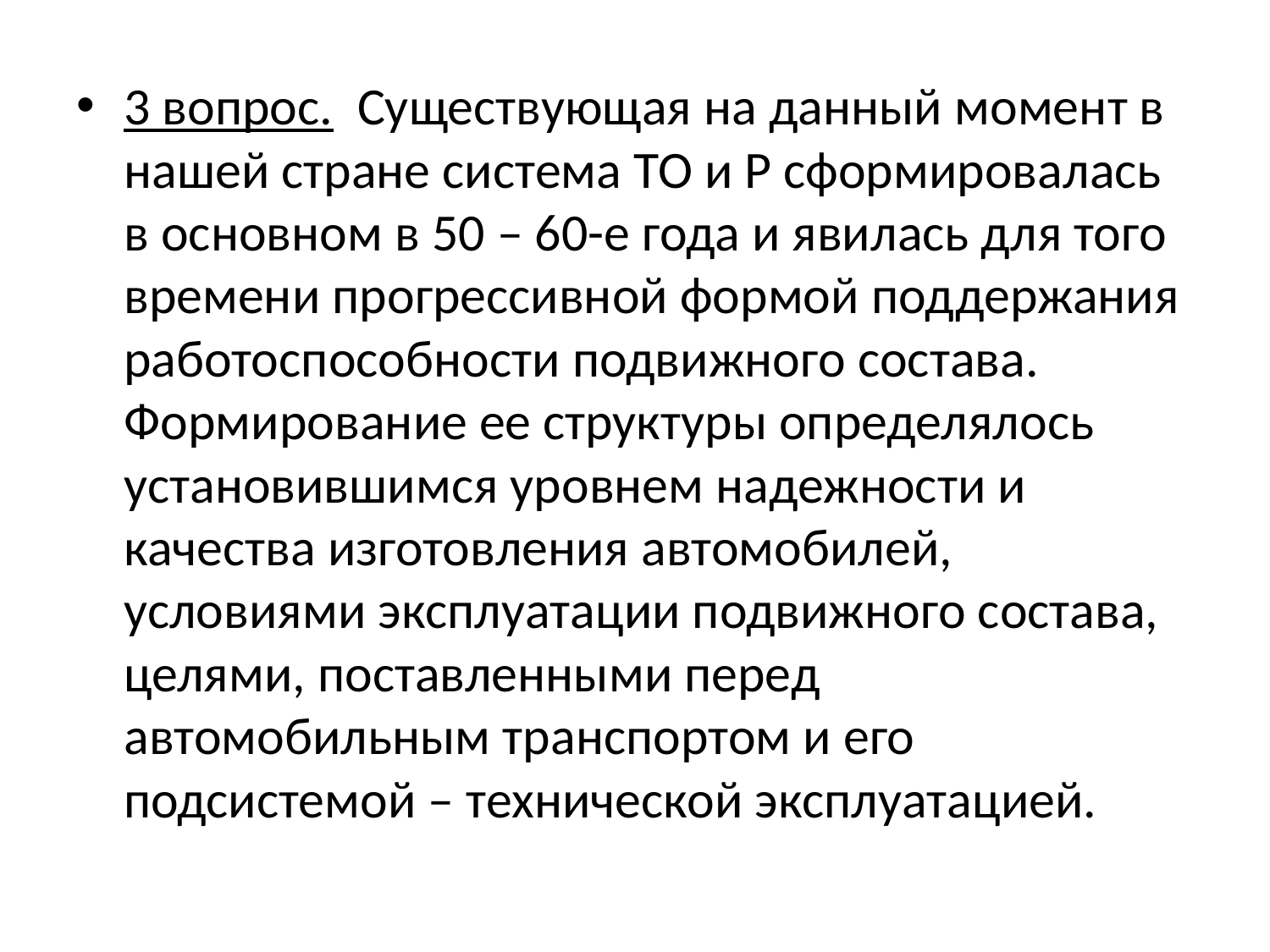

3 вопрос.  Существующая на данный момент в нашей стране система ТО и Р сформировалась в основном в 50 – 60-е года и явилась для того времени прогрессивной формой поддержания работоспособности подвижного состава. Формирование ее структуры определялось установившимся уровнем надежности и качества изготовления автомобилей, условиями эксплуатации подвижного состава, целями, поставленными перед автомобильным транспортом и его подсистемой – технической эксплуатацией.